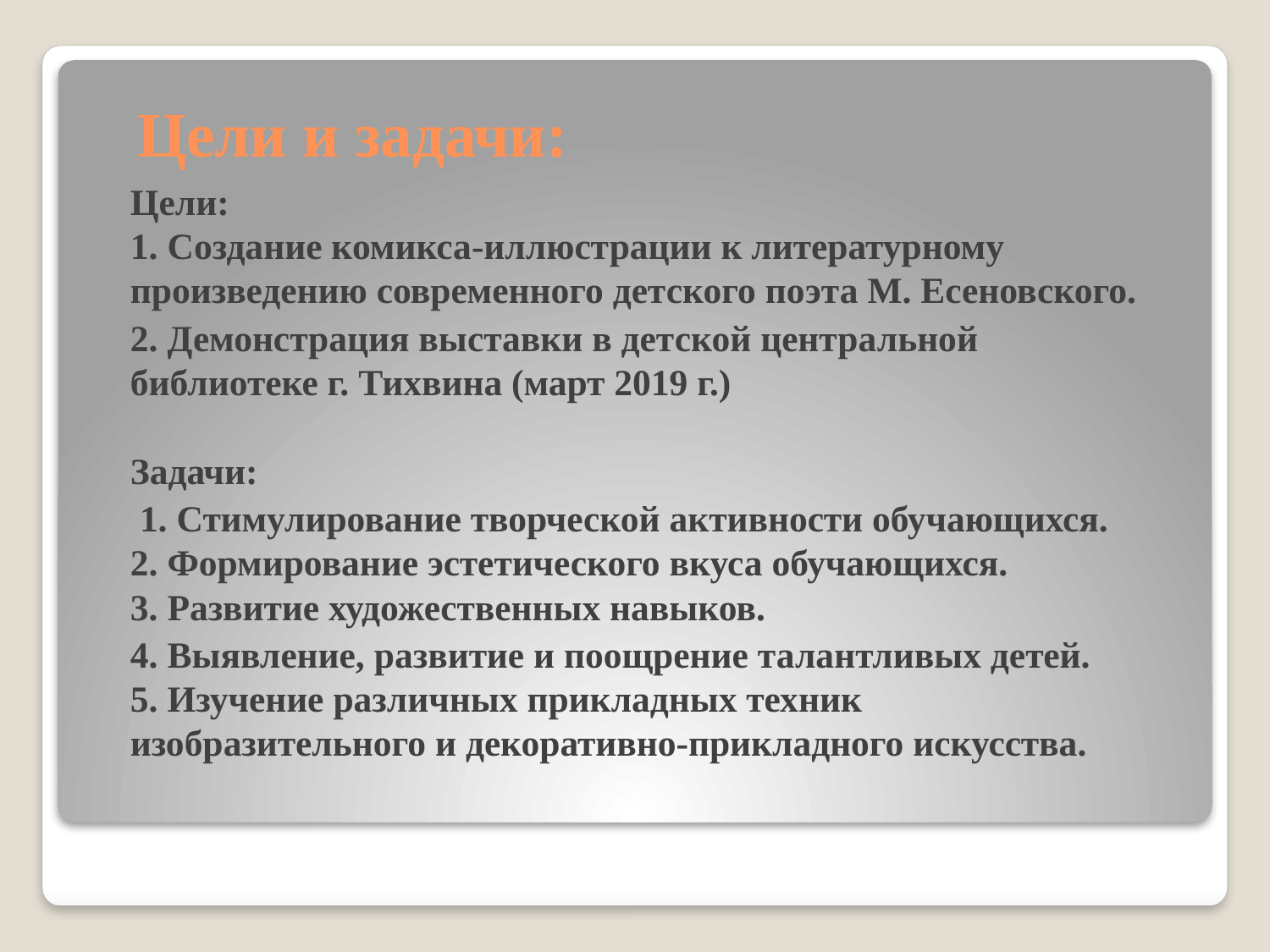

# Цели и задачи:
Цели:
1. Создание комикса-иллюстрации к литературному произведению современного детского поэта М. Есеновского.
2. Демонстрация выставки в детской центральной библиотеке г. Тихвина (март 2019 г.)
Задачи:
 1. Стимулирование творческой активности обучающихся.
2. Формирование эстетического вкуса обучающихся.
3. Развитие художественных навыков.
4. Выявление, развитие и поощрение талантливых детей.
5. Изучение различных прикладных техник изобразительного и декоративно-прикладного искусства.